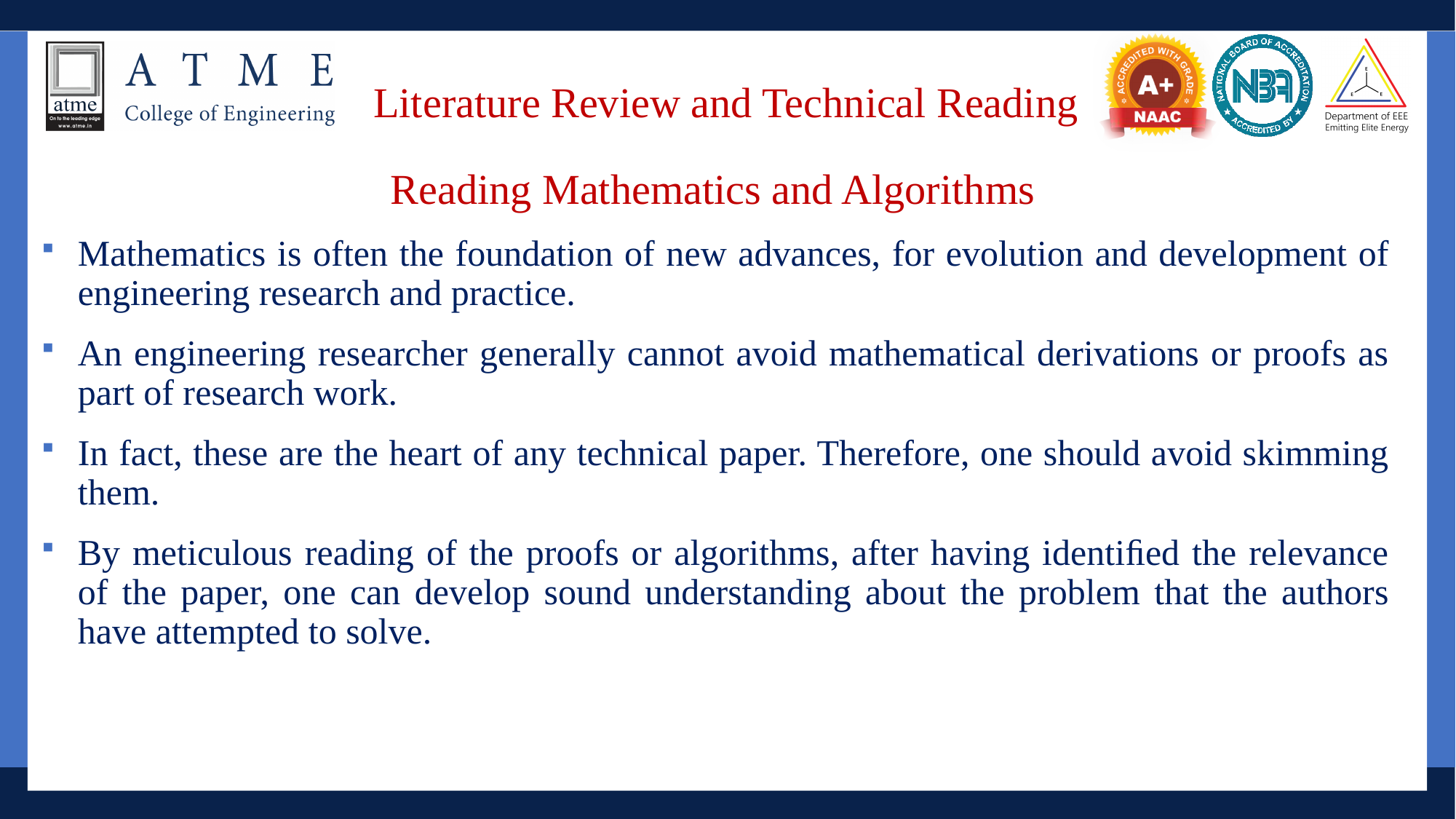

# Literature Review and Technical Reading
Reading Mathematics and Algorithms
Mathematics is often the foundation of new advances, for evolution and development of engineering research and practice.
An engineering researcher generally cannot avoid mathematical derivations or proofs as part of research work.
In fact, these are the heart of any technical paper. Therefore, one should avoid skimming them.
By meticulous reading of the proofs or algorithms, after having identiﬁed the relevance of the paper, one can develop sound understanding about the problem that the authors have attempted to solve.